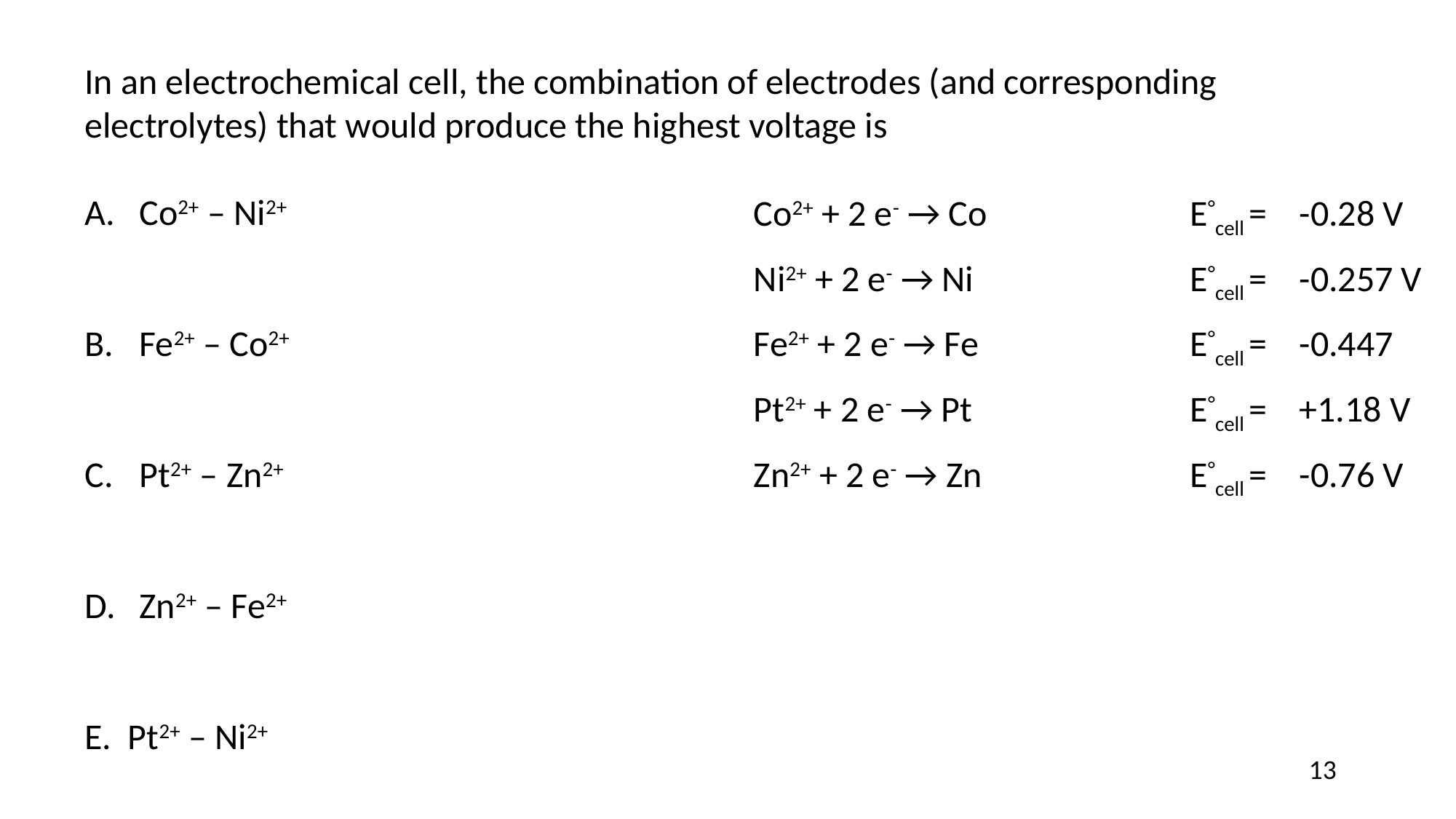

In an electrochemical cell, the combination of electrodes (and corresponding electrolytes) that would produce the highest voltage is

Co2+ – Ni2+

Fe2+ – Co2+

Pt2+ – Zn2+

Zn2+ – Fe2+

E.  Pt2+ – Ni2+

Co2+ + 2 e- → Co		E°cell = 	-0.28 V
Ni2+ + 2 e- → Ni		E°cell = 	-0.257 V
Fe2+ + 2 e- → Fe		E°cell = 	-0.447
Pt2+ + 2 e- → Pt		E°cell = 	+1.18 V
Zn2+ + 2 e- → Zn		E°cell = 	-0.76 V
13